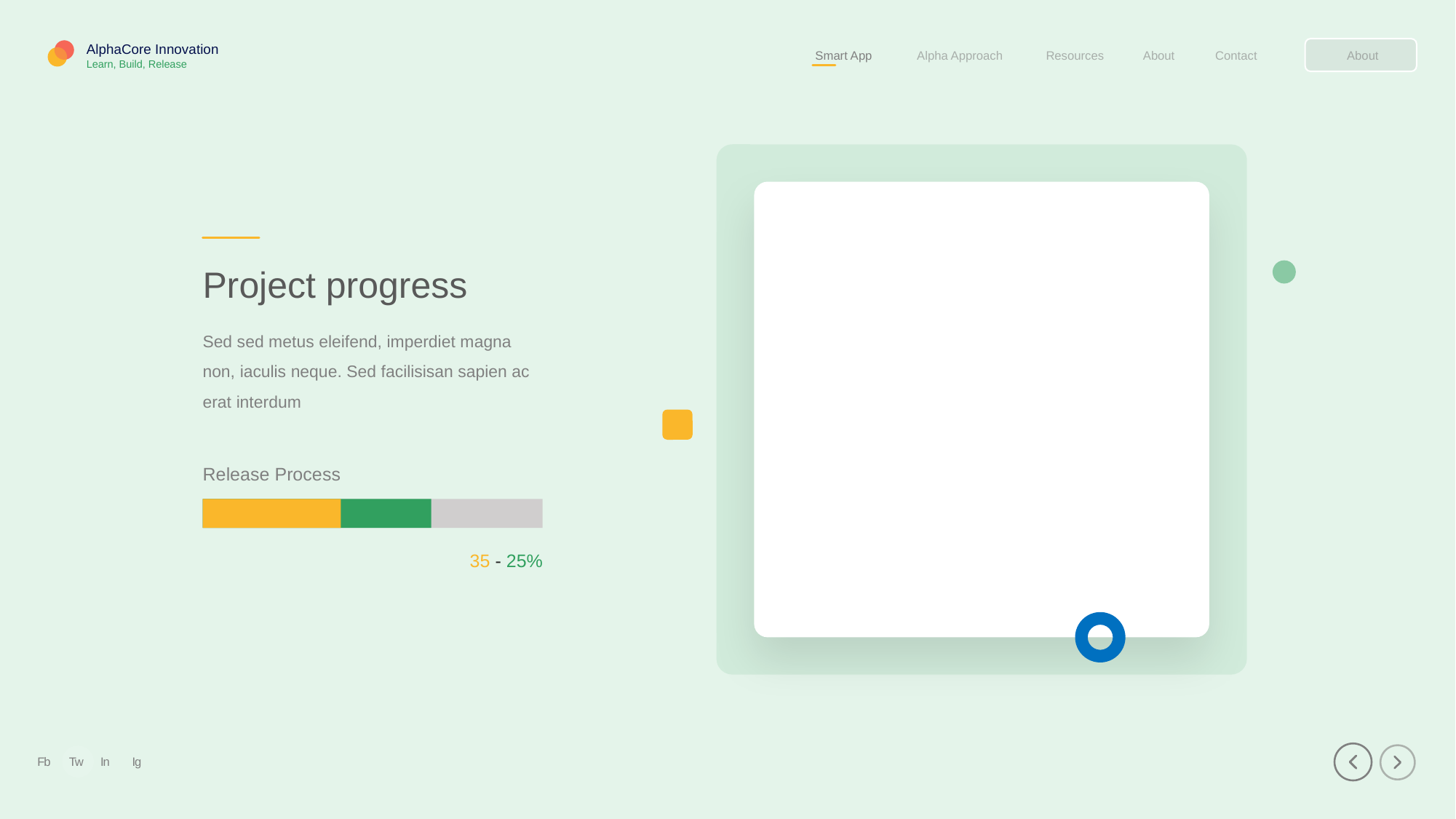

AlphaCore Innovation

Smart App
Alpha Approach
Resources
About
Contact
About
Learn, Build, Release

Project progress
Sed sed metus eleifend, imperdiet magna non, iaculis neque. Sed facilisisan sapien ac erat interdum
Release Process

35 - 25%

Fb
Tw
In
Ig